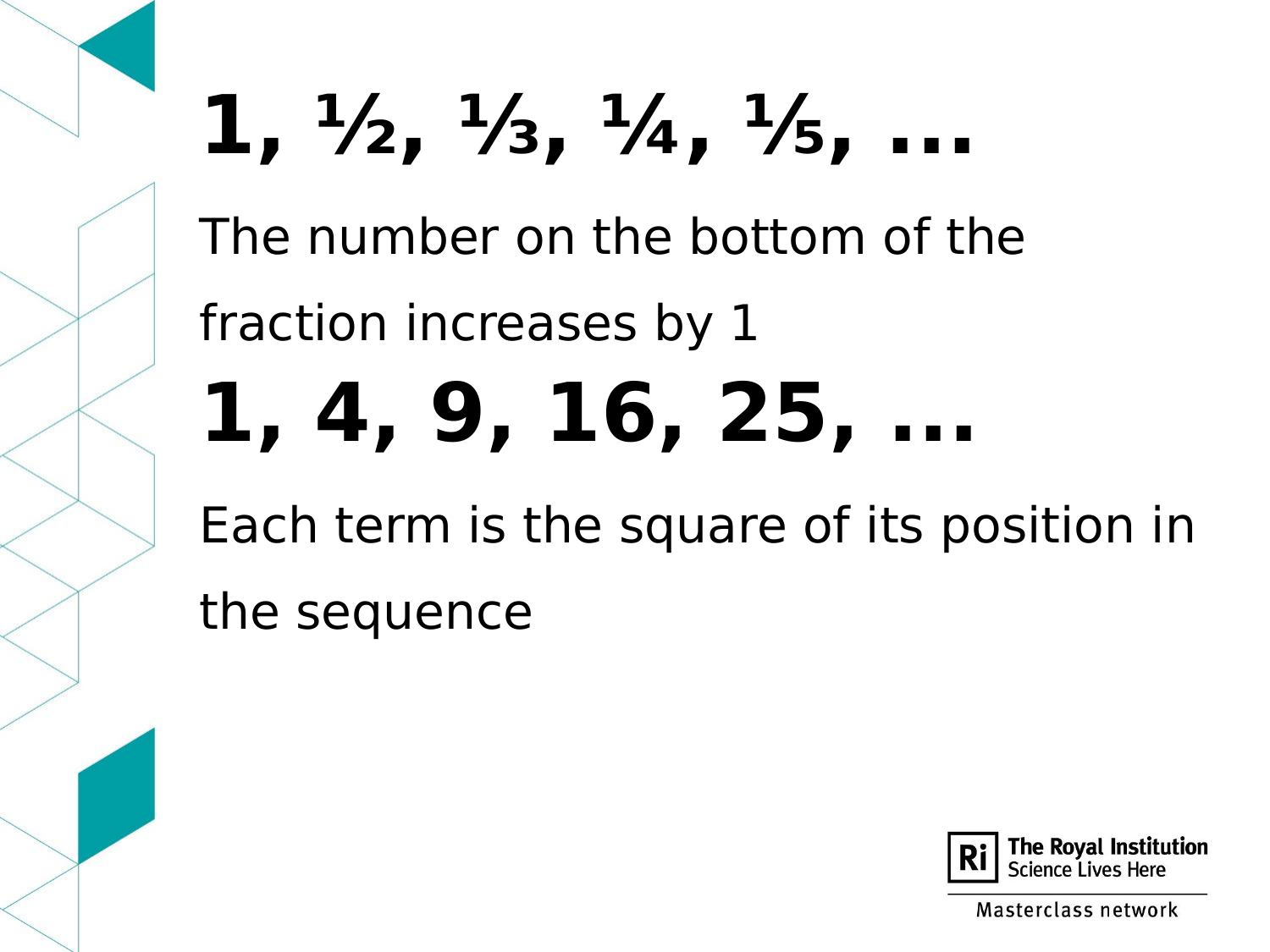

1, ½, ⅓, ¼, ⅕, ...
The number on the bottom of the fraction increases by 1
1, 4, 9, 16, 25, ...
Each term is the square of its position in the sequence